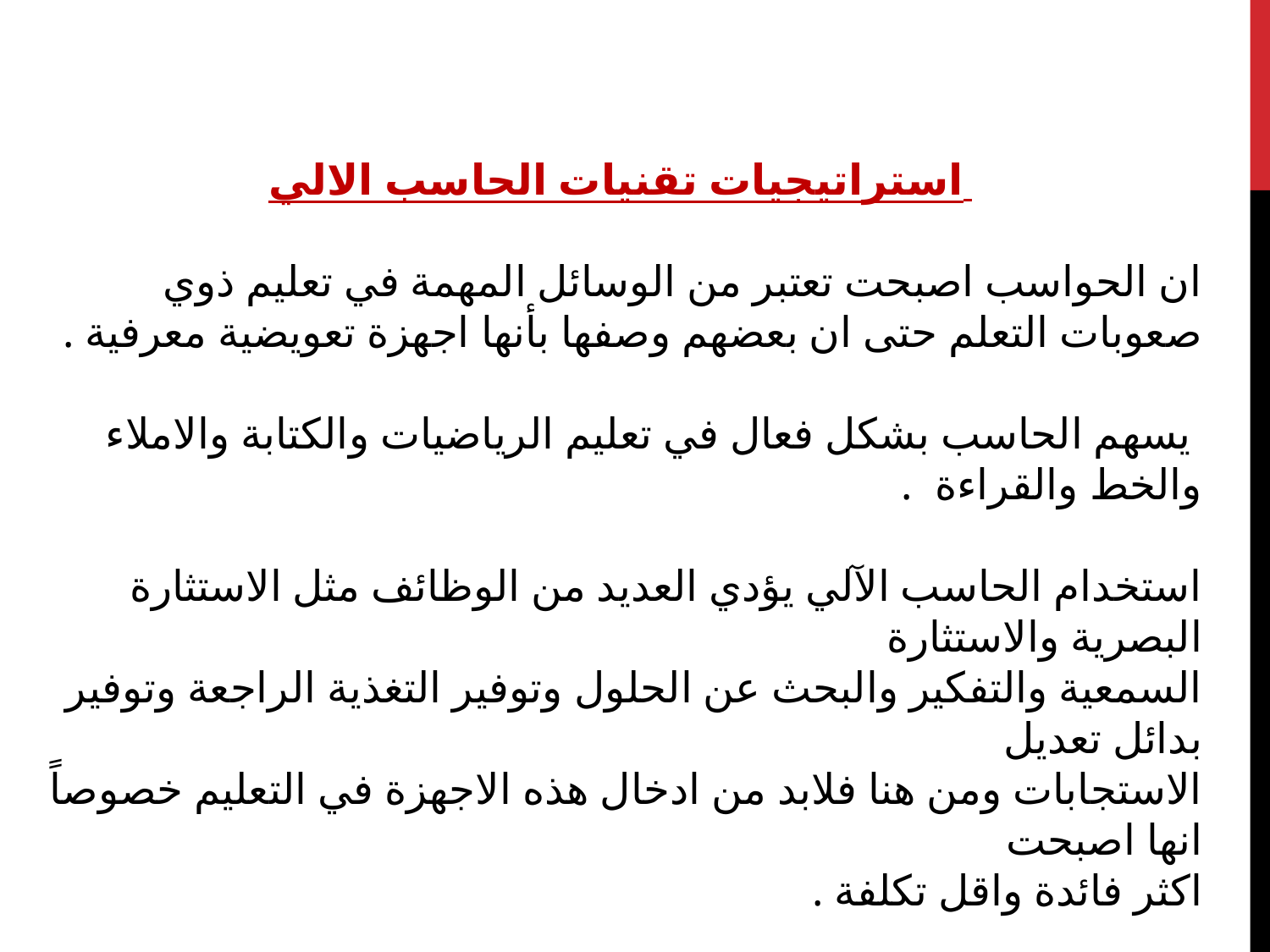

استراتيجيات تقنيات الحاسب الالي

ان الحواسب اصبحت تعتبر من الوسائل المهمة في تعليم ذوي صعوبات التعلم حتى ان بعضهم وصفها بأنها اجهزة تعويضية معرفية .

 يسهم الحاسب بشكل فعال في تعليم الرياضيات والكتابة والاملاء والخط والقراءة  .

استخدام الحاسب الآلي يؤدي العديد من الوظائف مثل الاستثارة البصرية والاستثارة
السمعية والتفكير والبحث عن الحلول وتوفير التغذية الراجعة وتوفير بدائل تعديل
الاستجابات ومن هنا فلابد من ادخال هذه الاجهزة في التعليم خصوصاً انها اصبحت
اكثر فائدة واقل تكلفة .